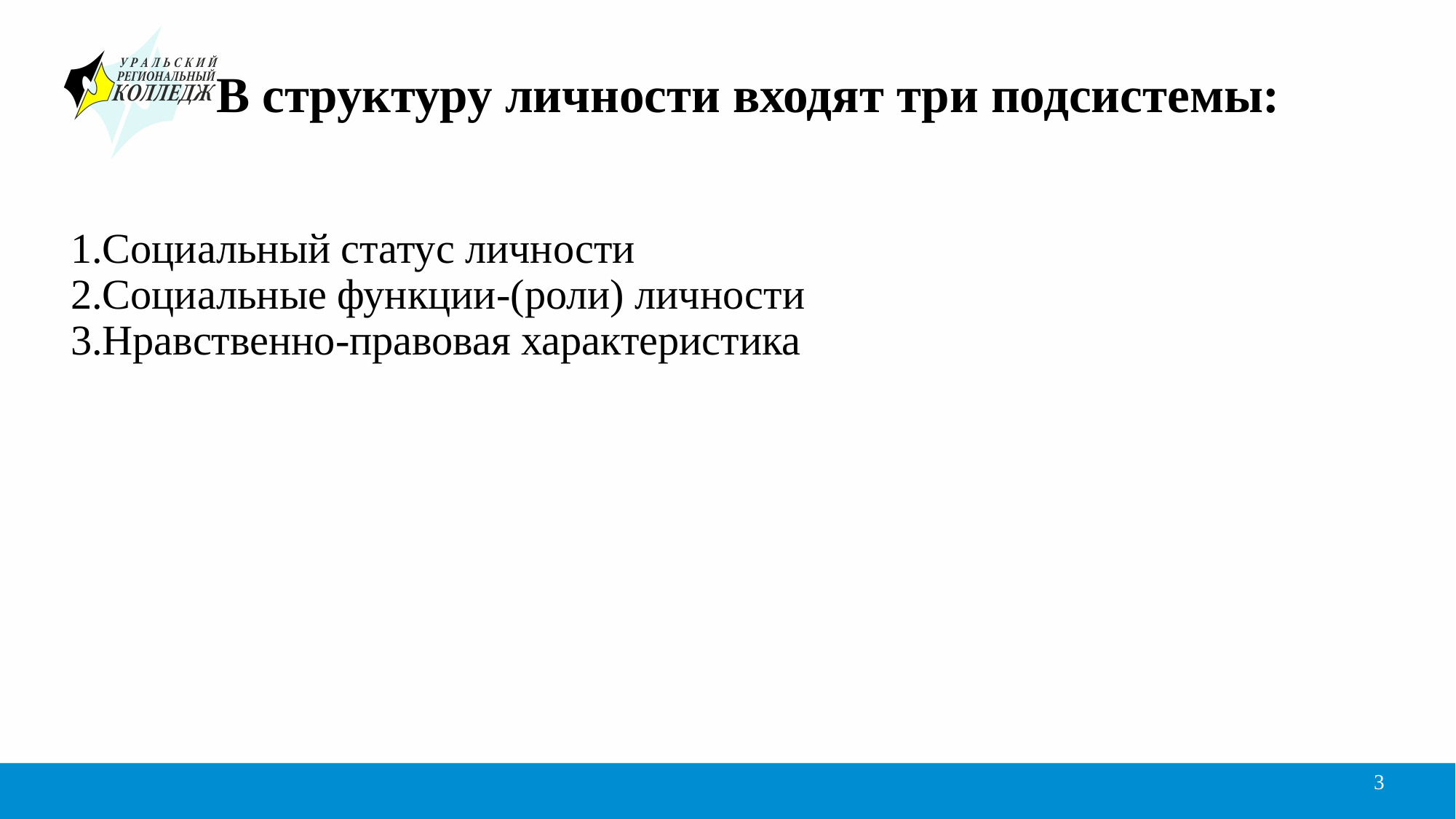

# В структуру личности входят три подсистемы:
1.Социальный статус личности
2.Социальные функции-(роли) личности
3.Нравственно-правовая характеристика
3